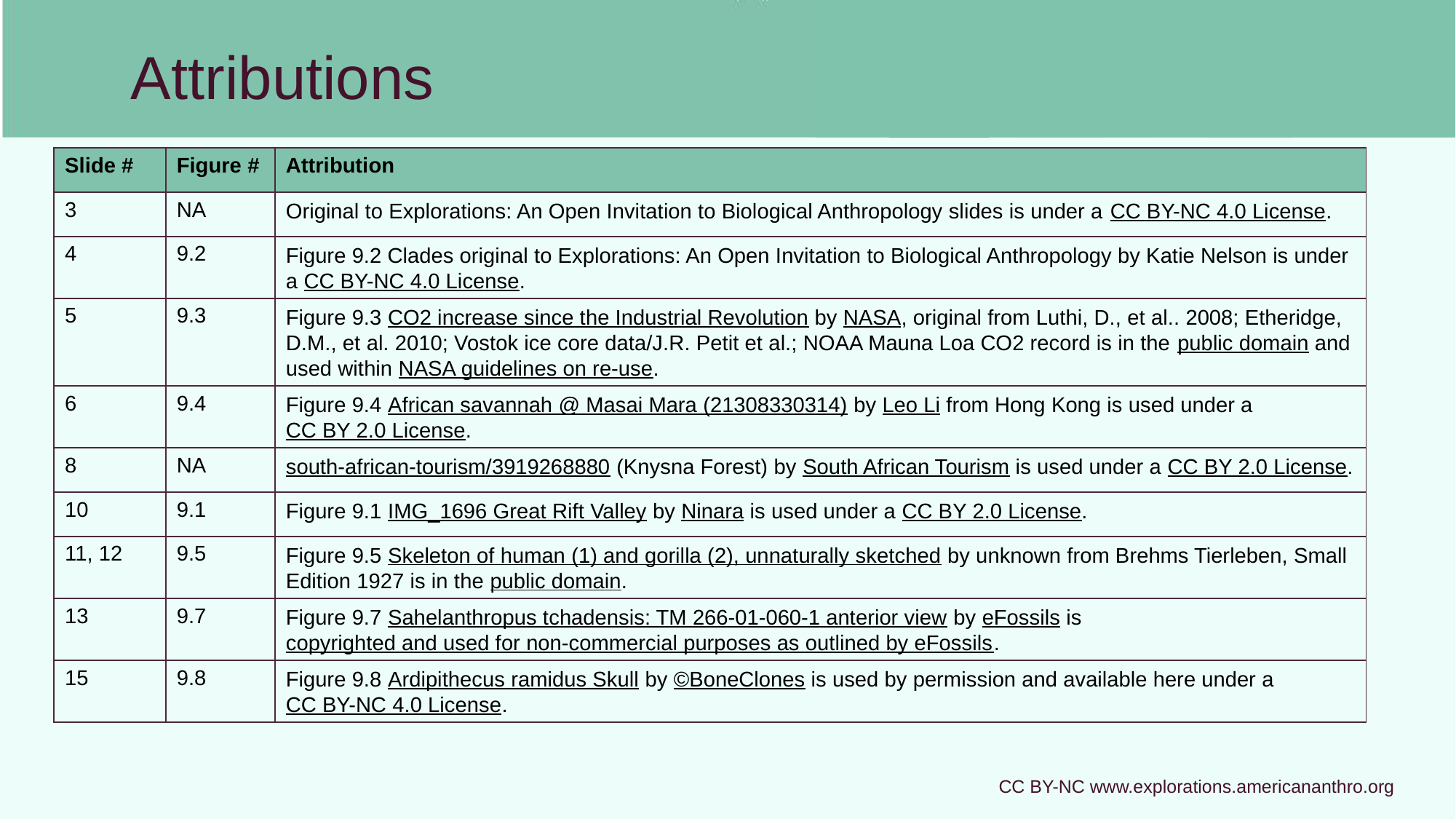

Attributions
| Slide # | Figure # | Attribution |
| --- | --- | --- |
| 3 | NA | Original to Explorations: An Open Invitation to Biological Anthropology slides is under a CC BY-NC 4.0 License. |
| 4 | 9.2 | Figure 9.2 Clades original to Explorations: An Open Invitation to Biological Anthropology by Katie Nelson is under a CC BY-NC 4.0 License. |
| 5 | 9.3 | Figure 9.3 CO2 increase since the Industrial Revolution by NASA, original from Luthi, D., et al.. 2008; Etheridge, D.M., et al. 2010; Vostok ice core data/J.R. Petit et al.; NOAA Mauna Loa CO2 record is in the public domain and used within NASA guidelines on re-use. |
| 6 | 9.4 | Figure 9.4 African savannah @ Masai Mara (21308330314) by Leo Li from Hong Kong is used under a CC BY 2.0 License. |
| 8 | NA | south-african-tourism/3919268880 (Knysna Forest) by South African Tourism is used under a CC BY 2.0 License. |
| 10 | 9.1 | Figure 9.1 IMG\_1696 Great Rift Valley by Ninara is used under a CC BY 2.0 License. |
| 11, 12 | 9.5 | Figure 9.5 Skeleton of human (1) and gorilla (2), unnaturally sketched by unknown from Brehms Tierleben, Small Edition 1927 is in the public domain. |
| 13 | 9.7 | Figure 9.7 Sahelanthropus tchadensis: TM 266-01-060-1 anterior view by eFossils is copyrighted and used for non-commercial purposes as outlined by eFossils. |
| 15 | 9.8 | Figure 9.8 Ardipithecus ramidus Skull by ©BoneClones is used by permission and available here under a CC BY-NC 4.0 License. |